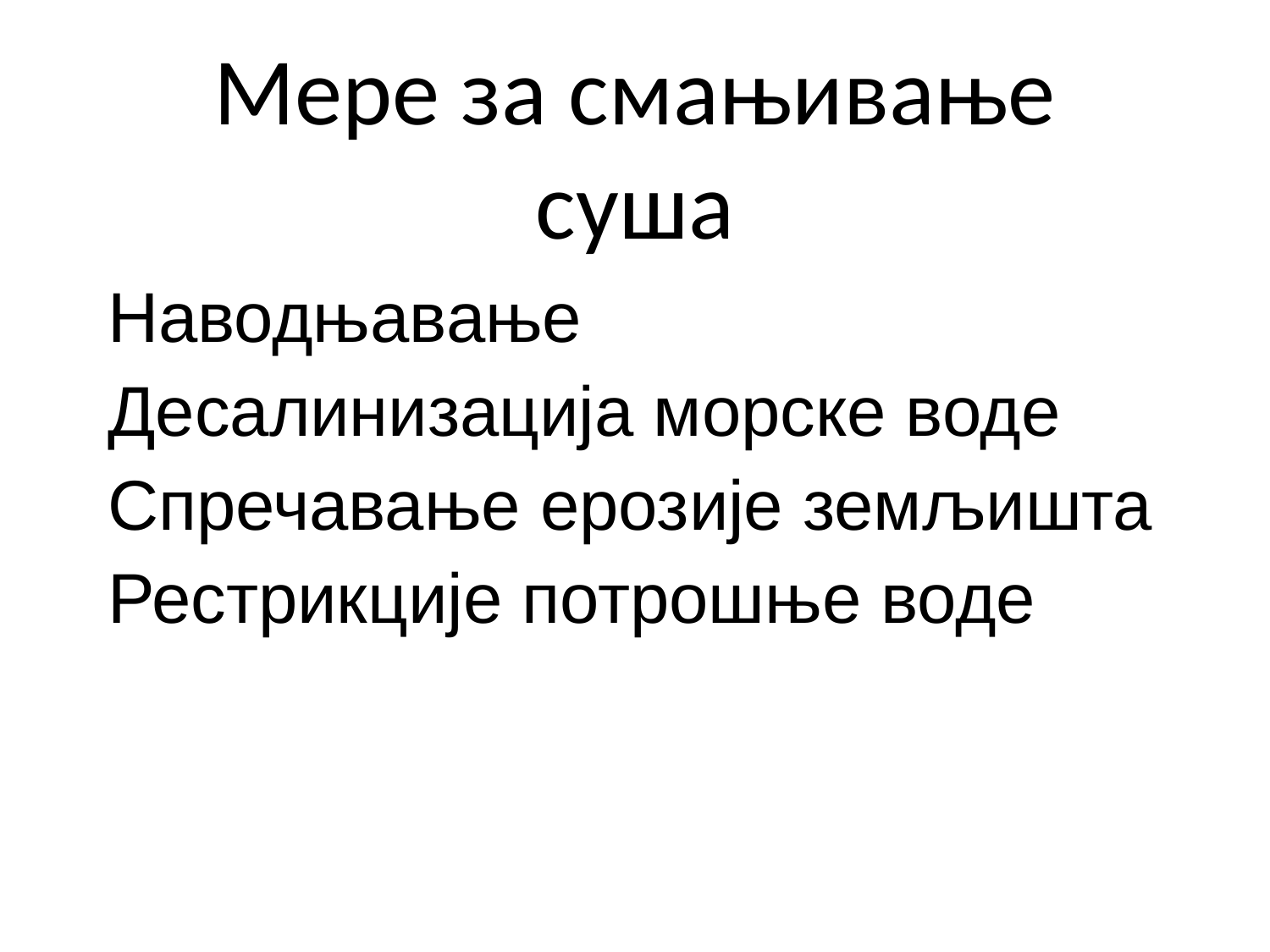

# Мере за смањивање суша
Наводњавање
Десалинизација морске воде
Спречавање ерозије земљишта
Рестрикције потрошње воде